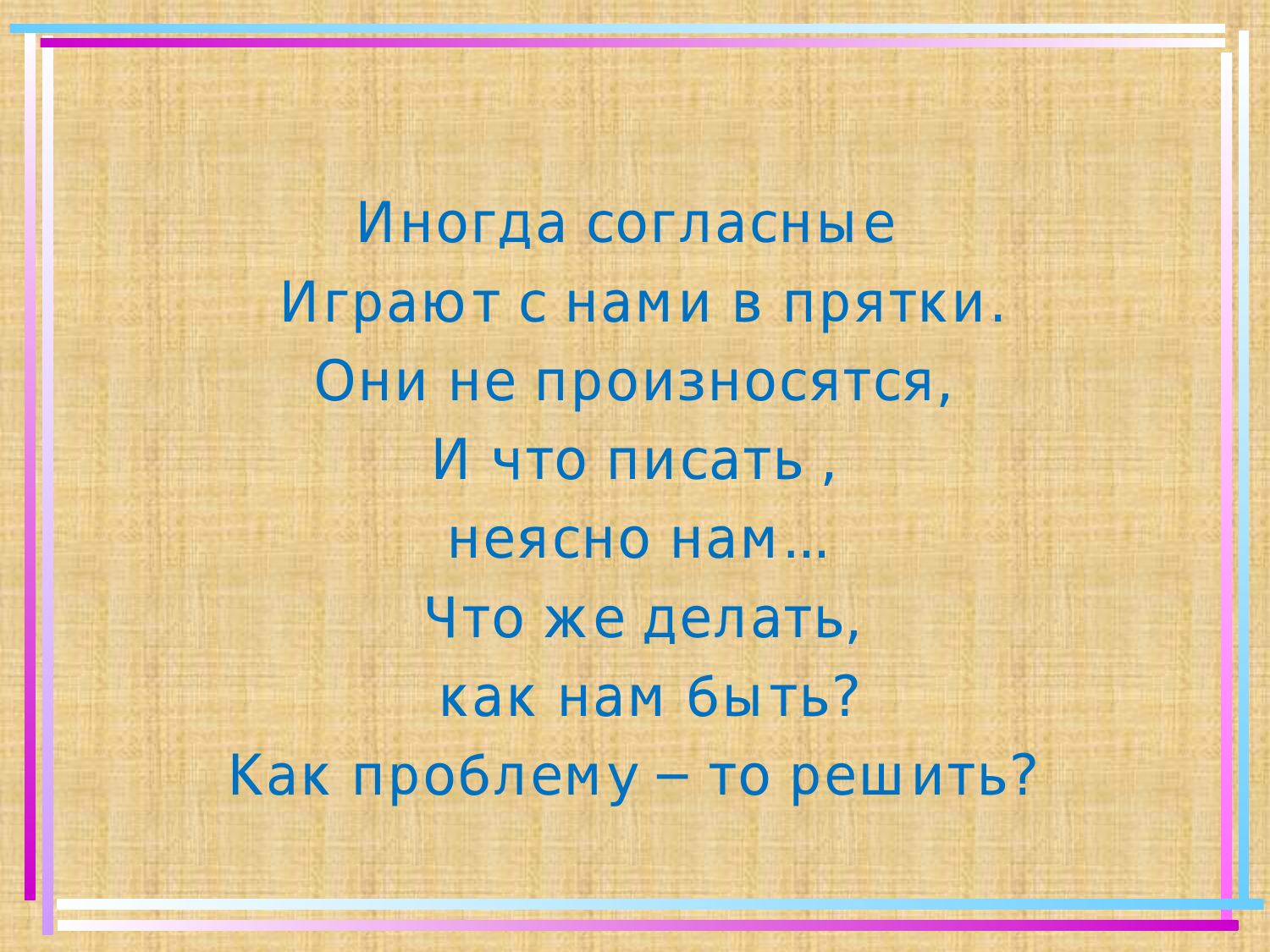

Иногда согласные
Играют с нами в прятки.
Они не произносятся,
И что писать ,
неясно нам…
Что же делать,
 как нам быть?
Как проблему – то решить?